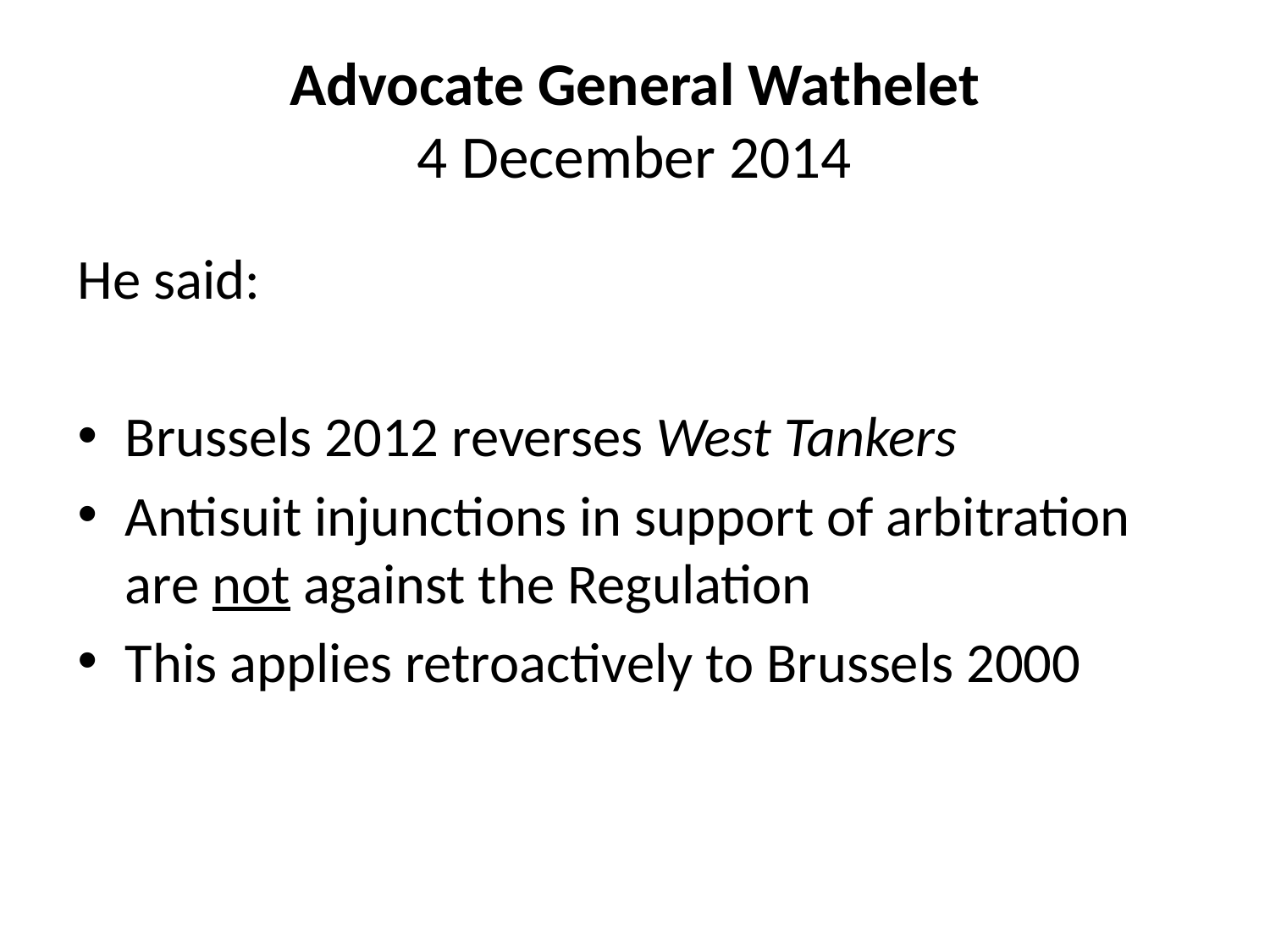

# Advocate General Wathelet 4 December 2014
He said:

Brussels 2012 reverses West Tankers
Antisuit injunctions in support of arbitration are not against the Regulation
This applies retroactively to Brussels 2000